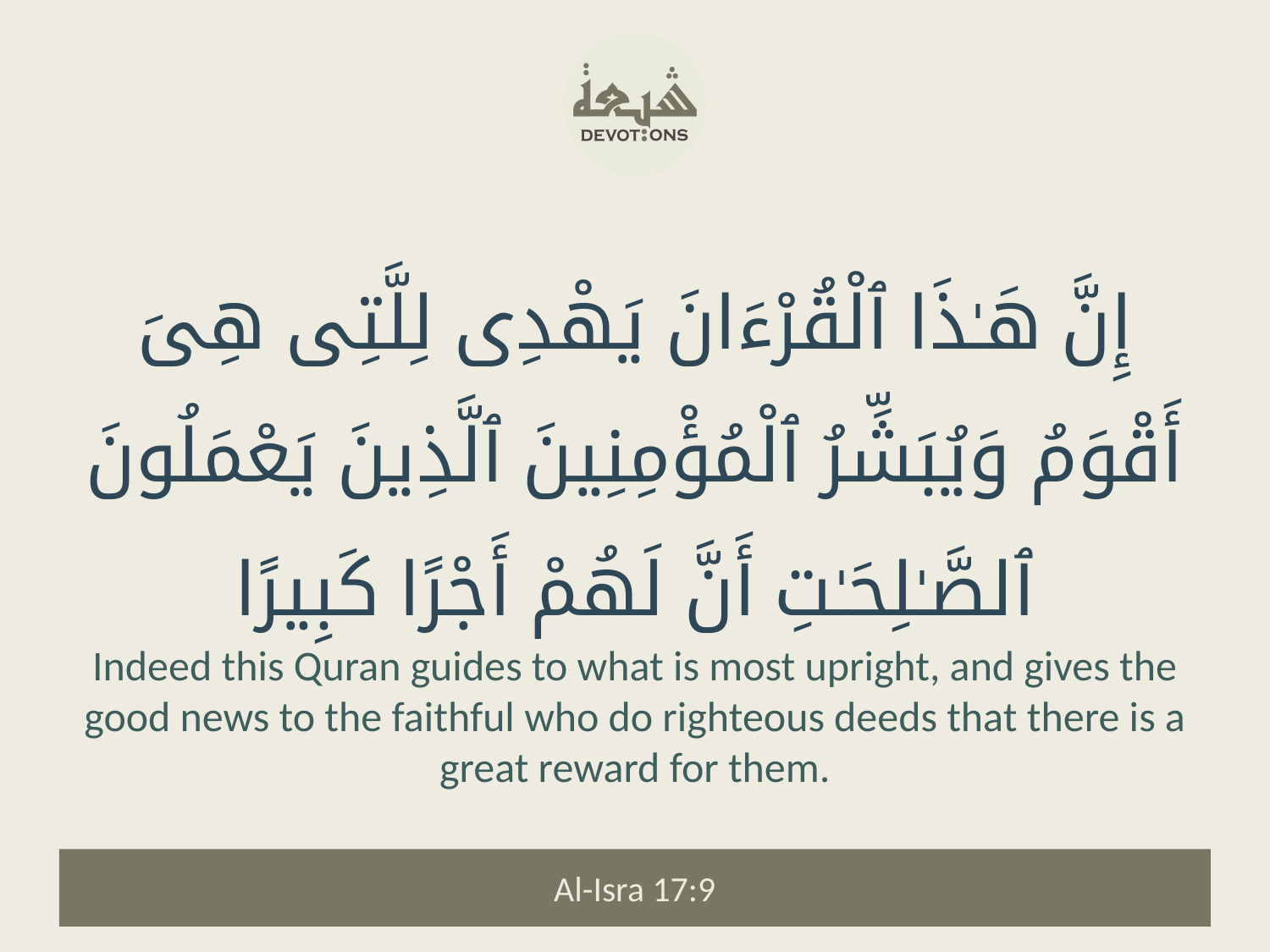

إِنَّ هَـٰذَا ٱلْقُرْءَانَ يَهْدِى لِلَّتِى هِىَ أَقْوَمُ وَيُبَشِّرُ ٱلْمُؤْمِنِينَ ٱلَّذِينَ يَعْمَلُونَ ٱلصَّـٰلِحَـٰتِ أَنَّ لَهُمْ أَجْرًا كَبِيرًا
Indeed this Quran guides to what is most upright, and gives the good news to the faithful who do righteous deeds that there is a great reward for them.
Al-Isra 17:9